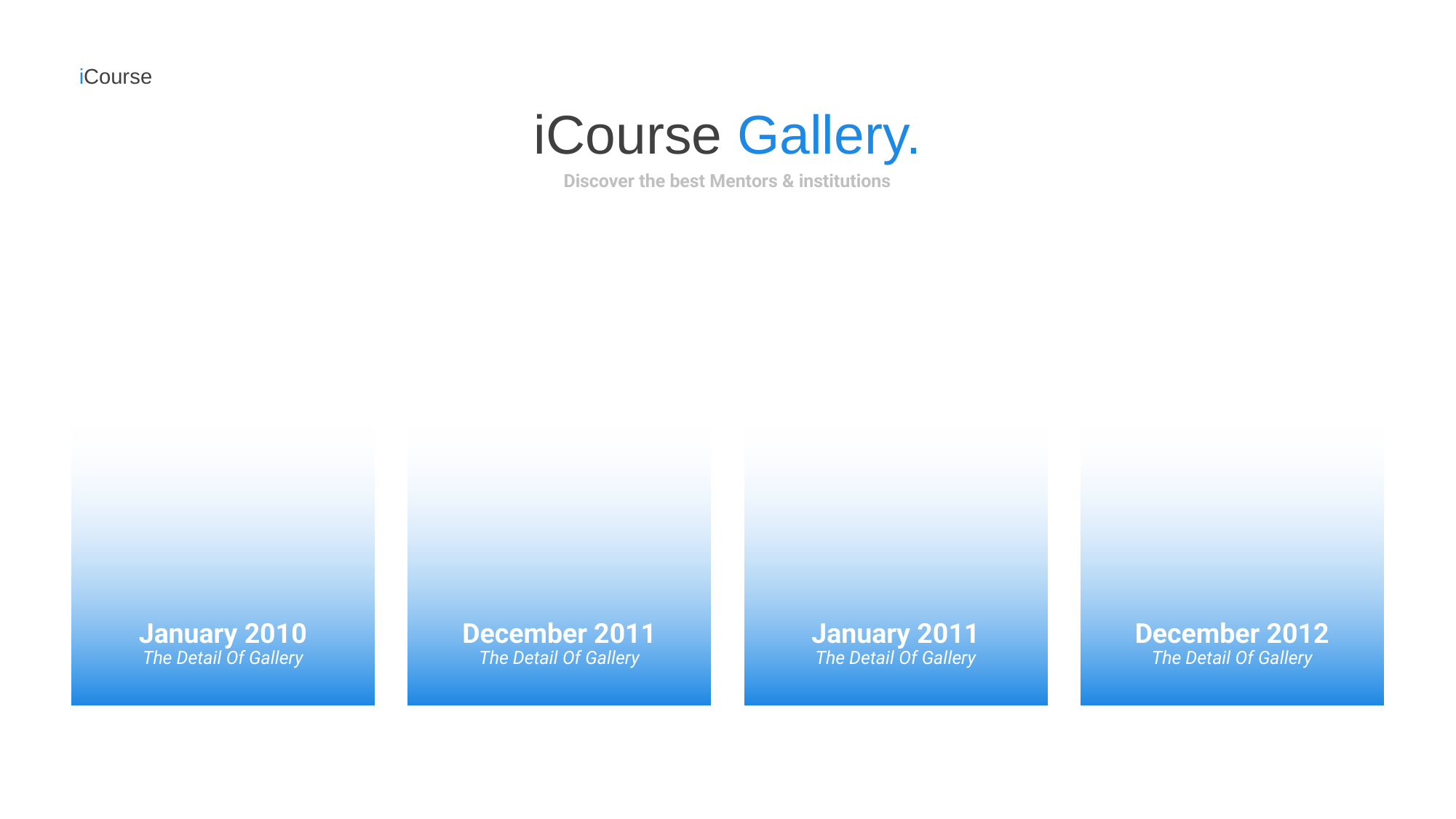

iCourse
iCourse Gallery.
Discover the best Mentors & institutions

January 2010
December 2011
January 2011
December 2012
The Detail Of Gallery
The Detail Of Gallery
The Detail Of Gallery
The Detail Of Gallery